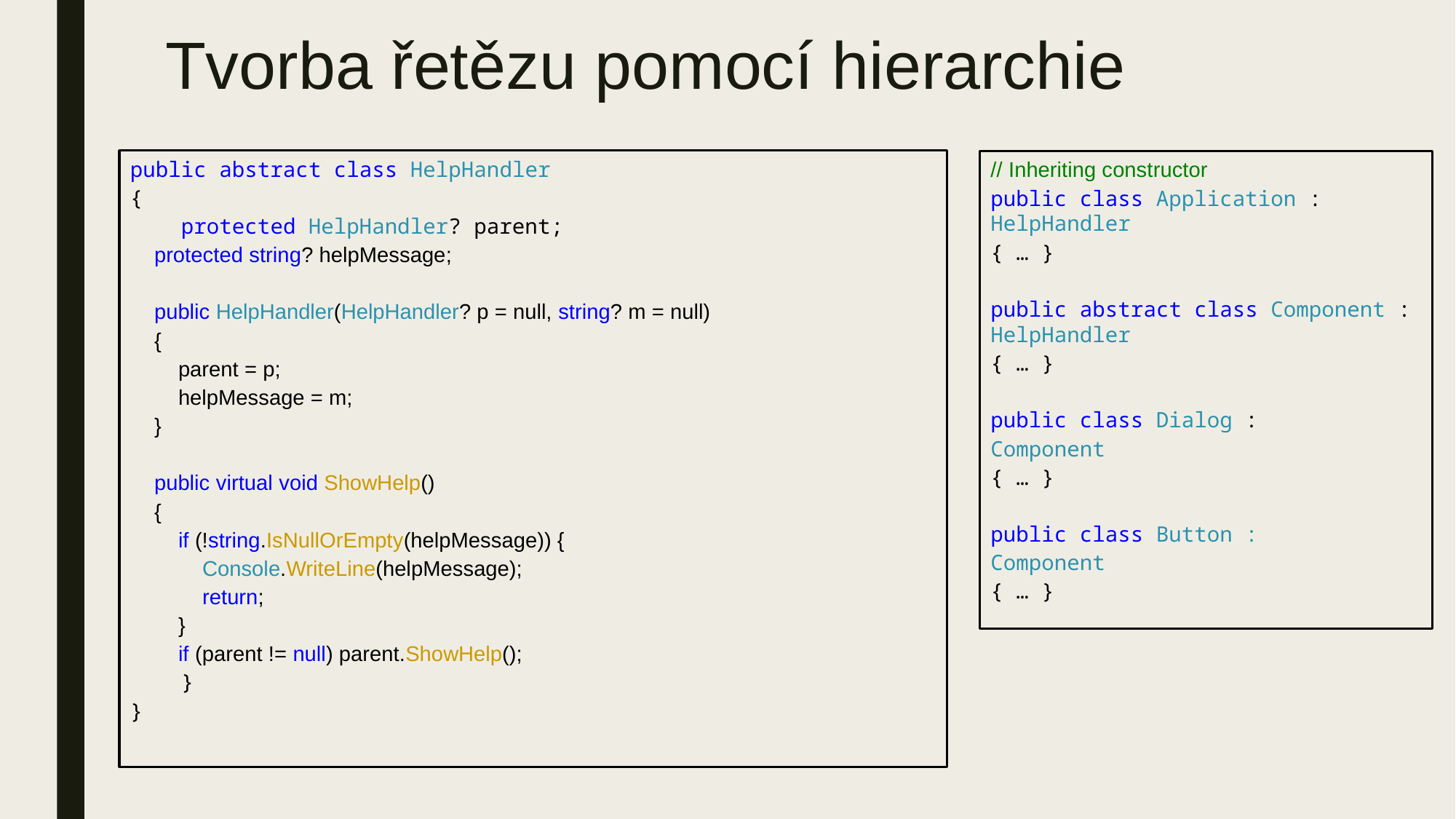

# Tvorba řetězu pomocí hierarchie
public abstract class HelpHandler
{
    protected HelpHandler? parent;
    protected string? helpMessage;

    public HelpHandler(HelpHandler? p = null, string? m = null)
    {
        parent = p;
        helpMessage = m;
    }

    public virtual void ShowHelp()
    {
        if (!string.IsNullOrEmpty(helpMessage)) {
            Console.WriteLine(helpMessage);
            return;
        }
        if (parent != null) parent.ShowHelp();
    }
}

// Inheriting constructor
public class Application : HelpHandler
{ … }

public abstract class Component : HelpHandler
{ … }

public class Dialog :
Component
{ … }

public class Button :
Component
{ … }